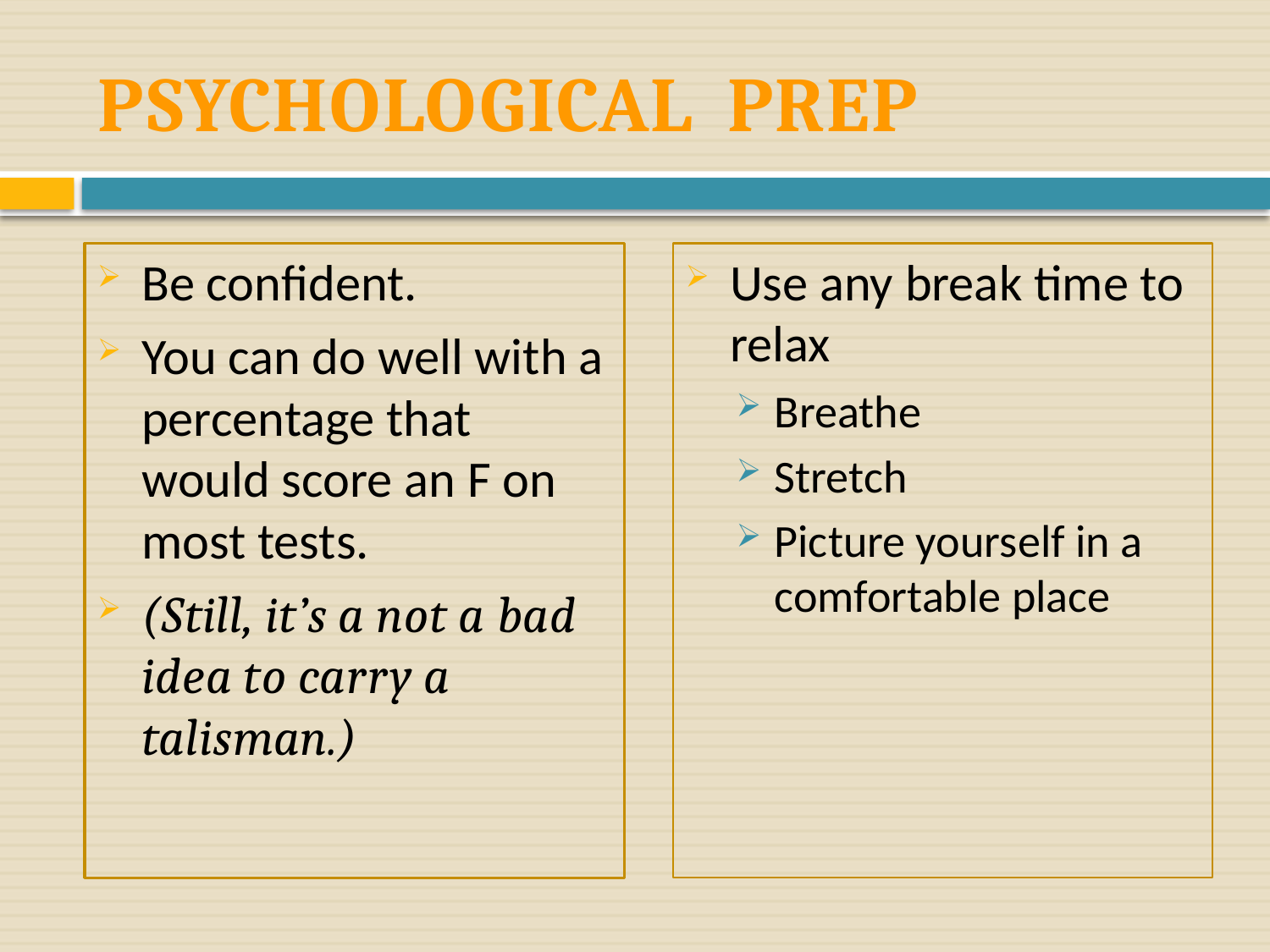

# PSYCHOLOGICAL  PREP
Be confident.
You can do well with a percentage that would score an F on most tests.
(Still, it’s a not a bad idea to carry a talisman.)

Use any break time to relax
Breathe
Stretch
Picture yourself in a comfortable place